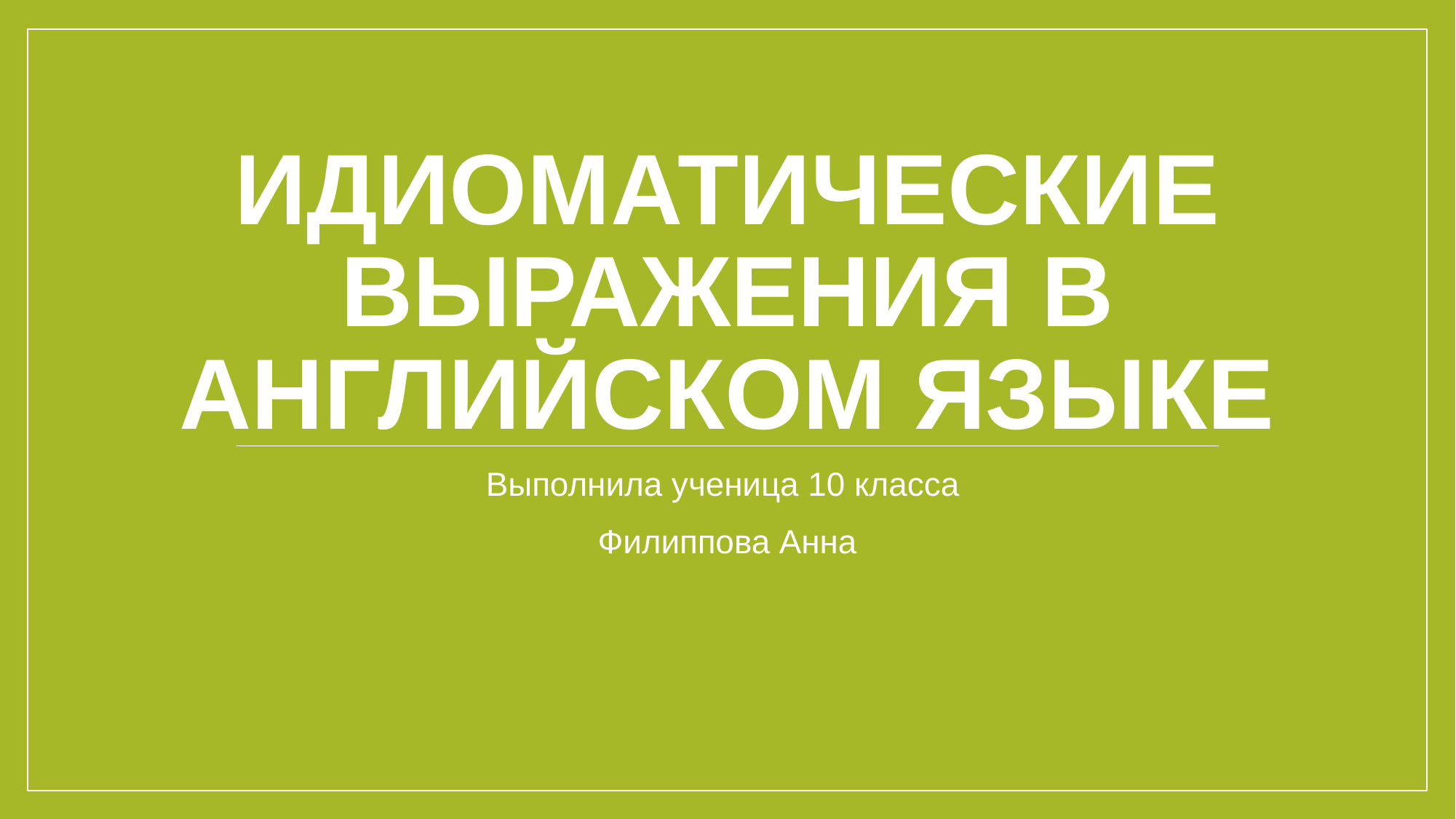

# Идиоматические выражения в английском языке
Выполнила ученица 10 класса
Филиппова Анна